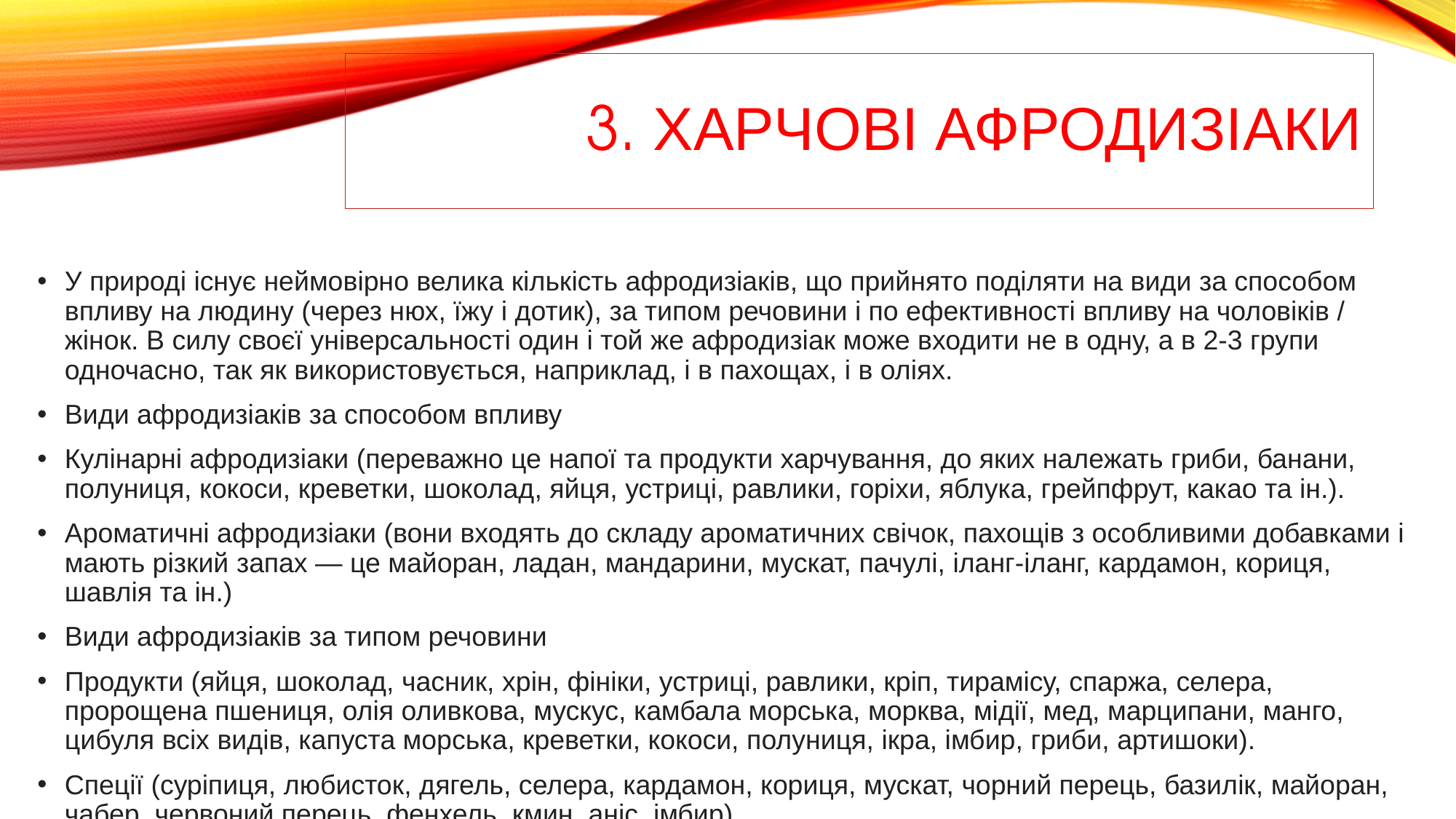

# 3. Харчові афродизіаки
У природі існує неймовірно велика кількість афродизіаків, що прийнято поділяти на види за способом впливу на людину (через нюх, їжу і дотик), за типом речовини і по ефективності впливу на чоловіків / жінок. В силу своєї універсальності один і той же афродизіак може входити не в одну, а в 2-3 групи одночасно, так як використовується, наприклад, і в пахощах, і в оліях.
Види афродизіаків за способом впливу
Кулінарні афродизіаки (переважно це напої та продукти харчування, до яких належать гриби, банани, полуниця, кокоси, креветки, шоколад, яйця, устриці, равлики, горіхи, яблука, грейпфрут, какао та ін.).
Ароматичні афродизіаки (вони входять до складу ароматичних свічок, пахощів з особливими добавками і мають різкий запах — це майоран, ладан, мандарини, мускат, пачулі, іланг-іланг, кардамон, кориця, шавлія та ін.)
Види афродизіаків за типом речовини
Продукти (яйця, шоколад, часник, хрін, фініки, устриці, равлики, кріп, тирамісу, спаржа, селера, пророщена пшениця, олія оливкова, мускус, камбала морська, морква, мідії, мед, марципани, манго, цибуля всіх видів, капуста морська, креветки, кокоси, полуниця, ікра, імбир, гриби, артишоки).
Спеції (суріпиця, любисток, дягель, селера, кардамон, кориця, мускат, чорний перець, базилік, майоран, чабер, червоний перець, фенхель, кмин, аніс, імбир).